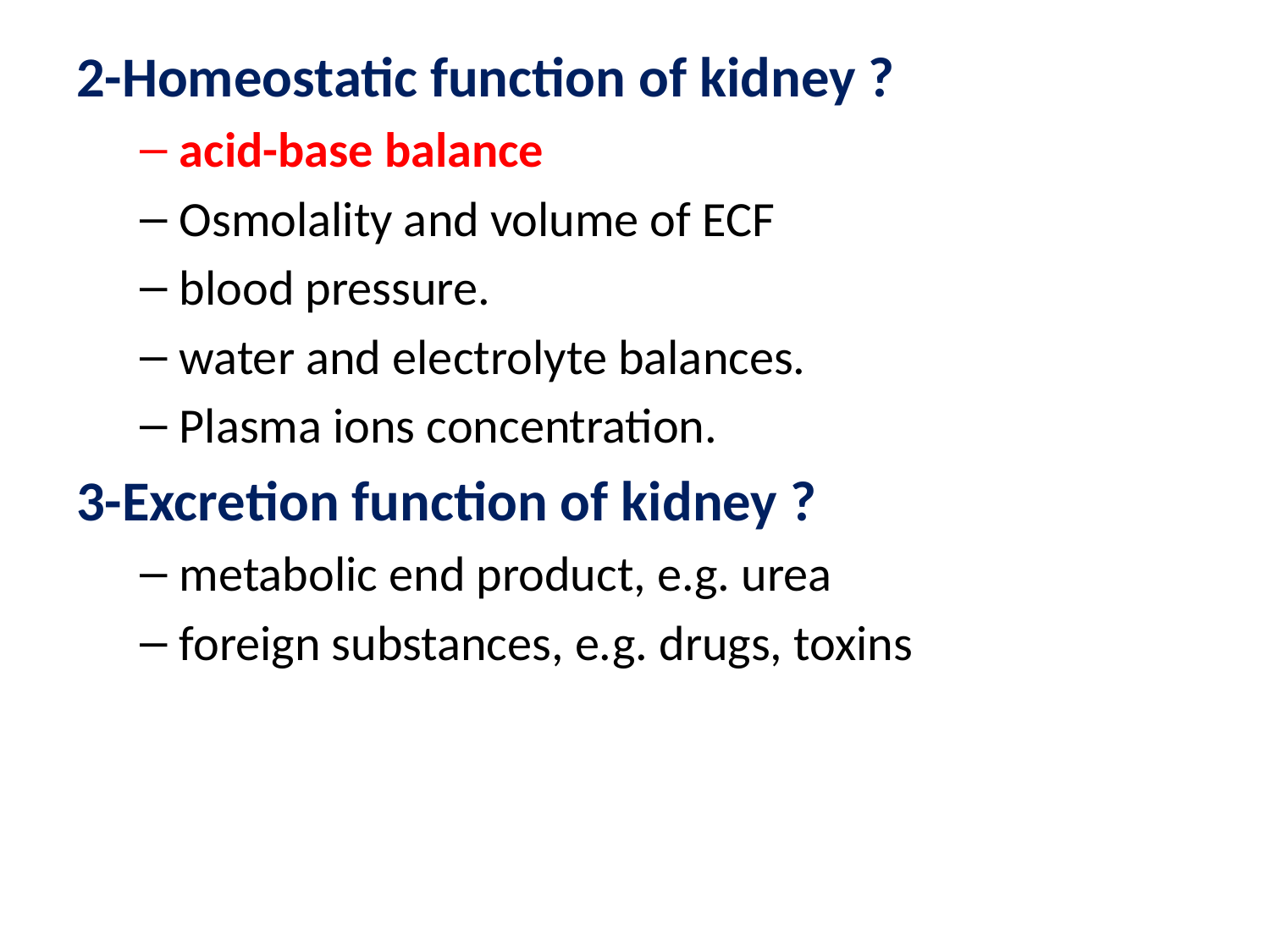

2-Homeostatic function of kidney ?
acid-base balance
Osmolality and volume of ECF
blood pressure.
water and electrolyte balances.
Plasma ions concentration.
3-Excretion function of kidney ?
metabolic end product, e.g. urea
foreign substances, e.g. drugs, toxins